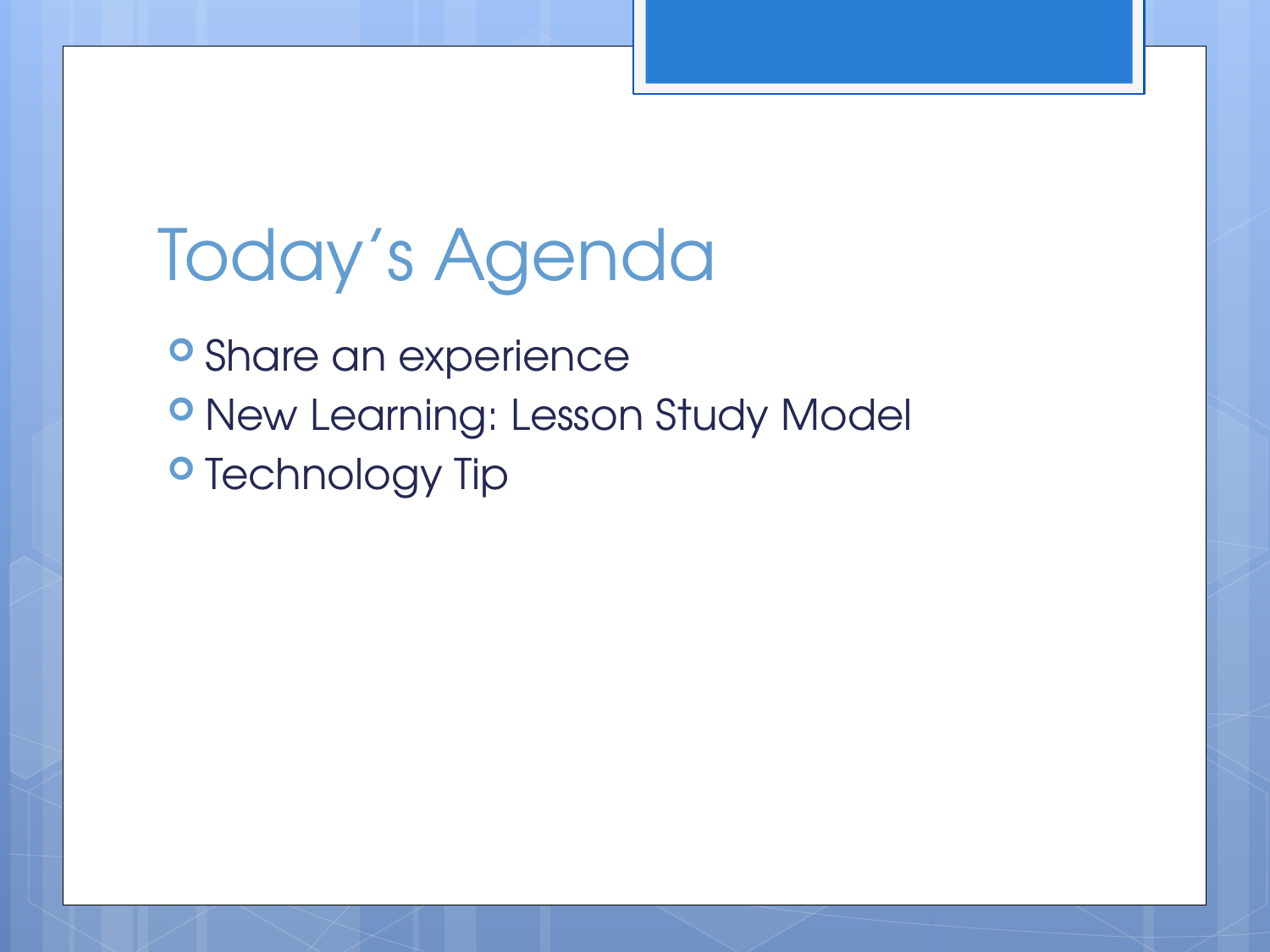

# Today’s Agenda
Share an experience
New Learning: Lesson Study Model
Technology Tip